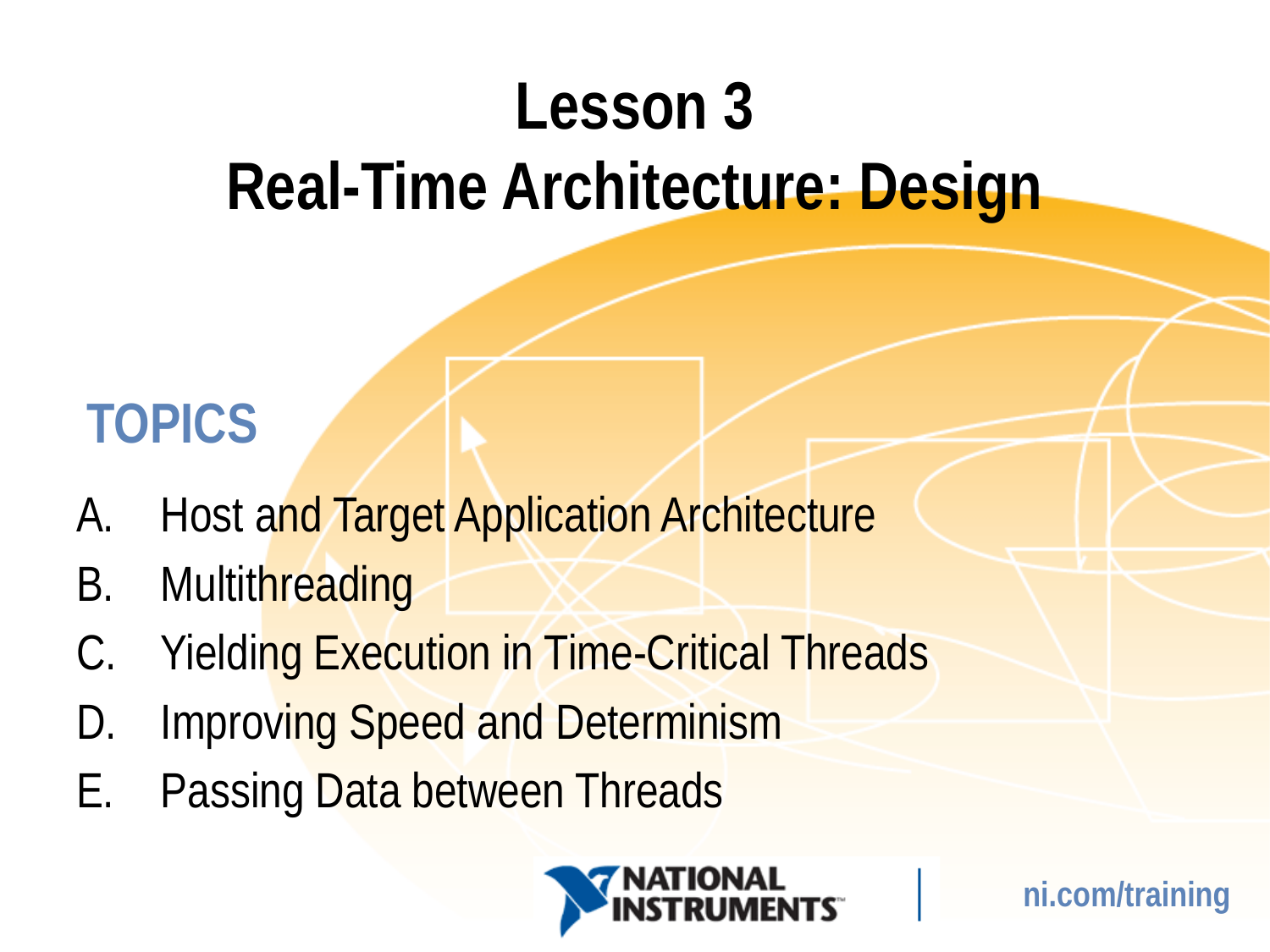

# Lesson 3 Real-Time Architecture: Design
Host and Target Application Architecture
Multithreading
Yielding Execution in Time-Critical Threads
Improving Speed and Determinism
Passing Data between Threads